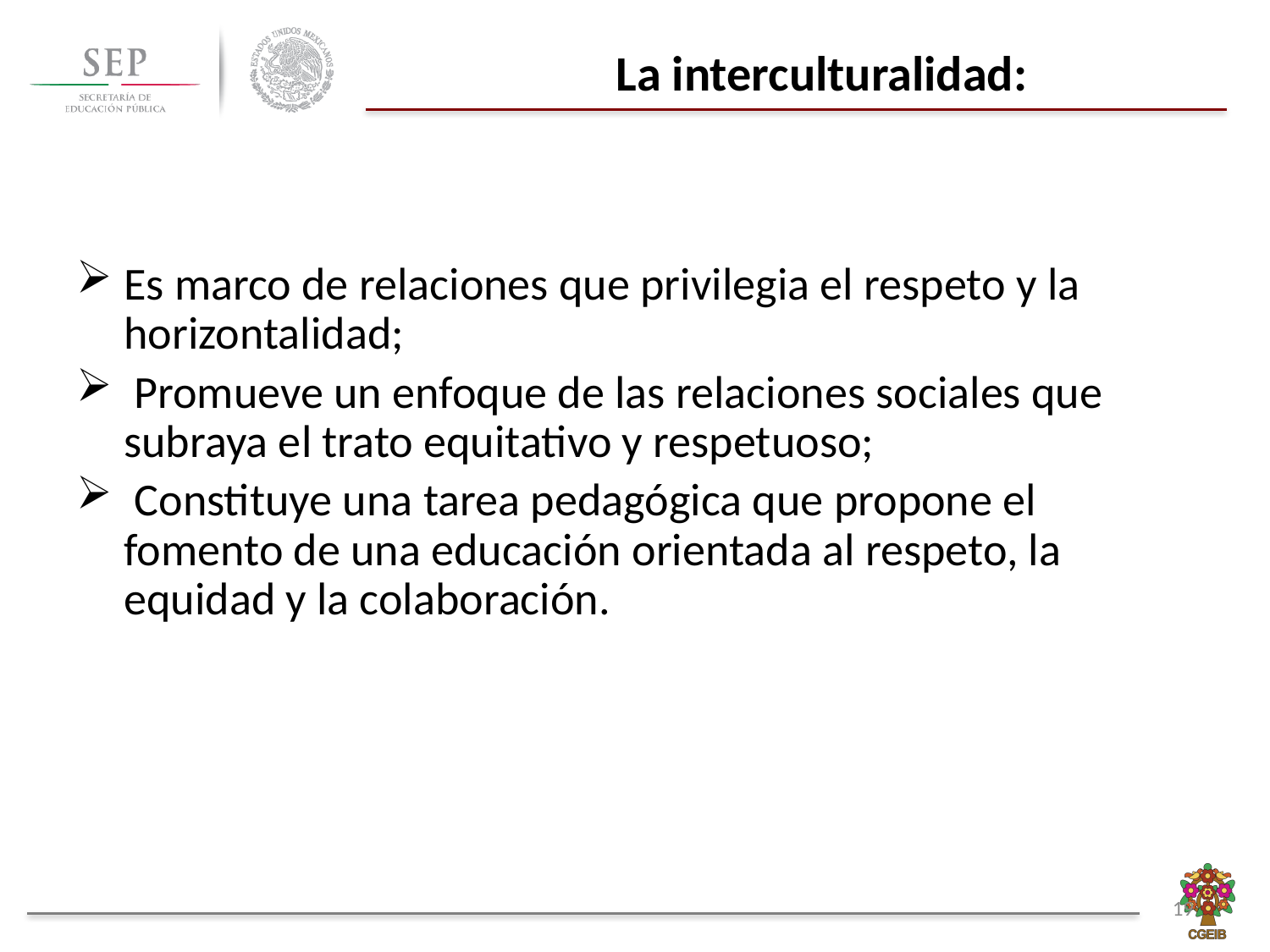

La interculturalidad:
Es marco de relaciones que privilegia el respeto y la horizontalidad;
 Promueve un enfoque de las relaciones sociales que subraya el trato equitativo y respetuoso;
 Constituye una tarea pedagógica que propone el fomento de una educación orientada al respeto, la equidad y la colaboración.
19